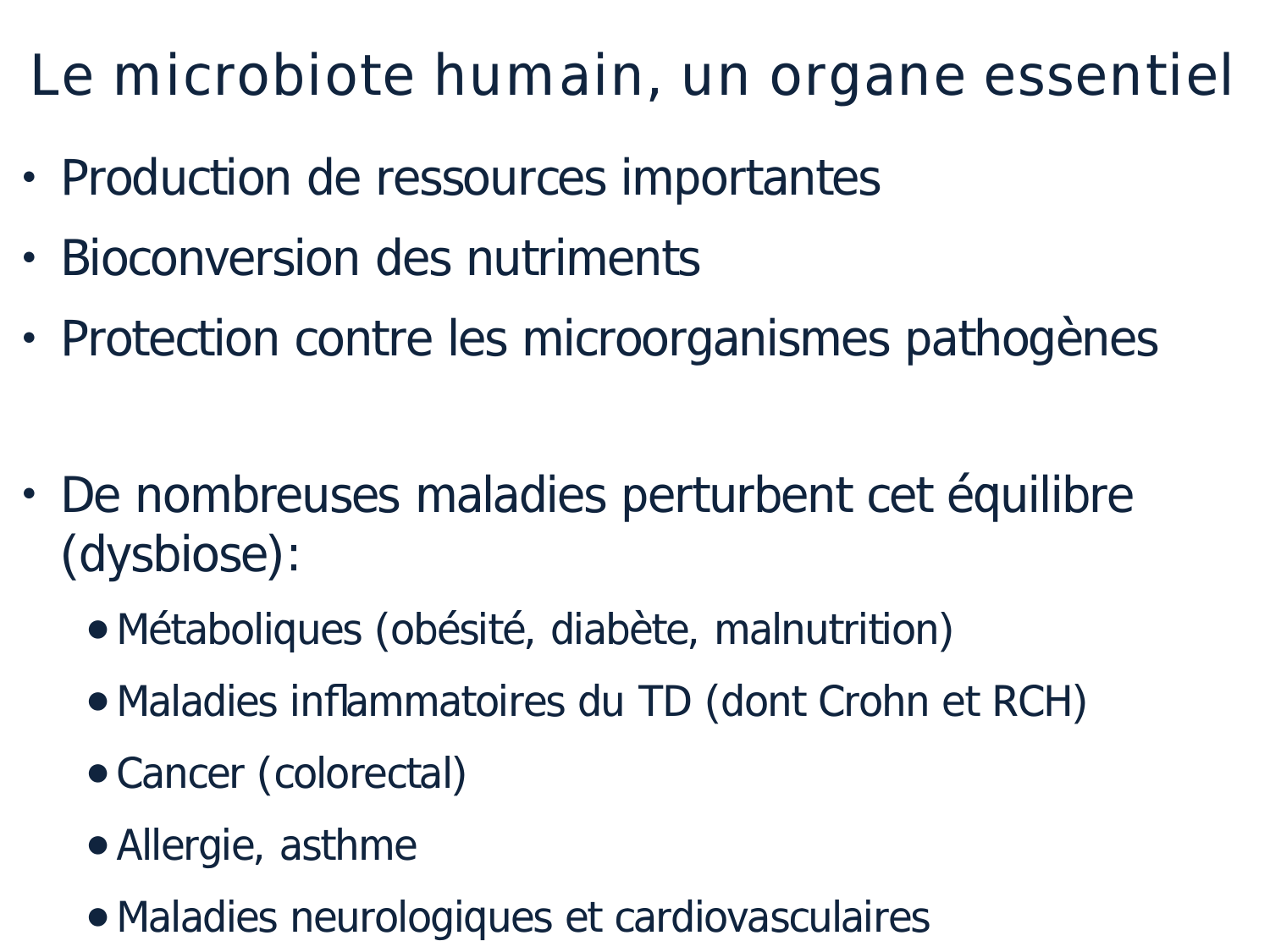

Le microbiote humain, un organe essentiel
Production de ressources importantes
Bioconversion des nutriments
Protection contre les microorganismes pathogènes

De nombreuses maladies perturbent cet équilibre (dysbiose):
Métaboliques (obésité, diabète, malnutrition)
Maladies inflammatoires du TD (dont Crohn et RCH)
Cancer (colorectal)
Allergie, asthme
Maladies neurologiques et cardiovasculaires